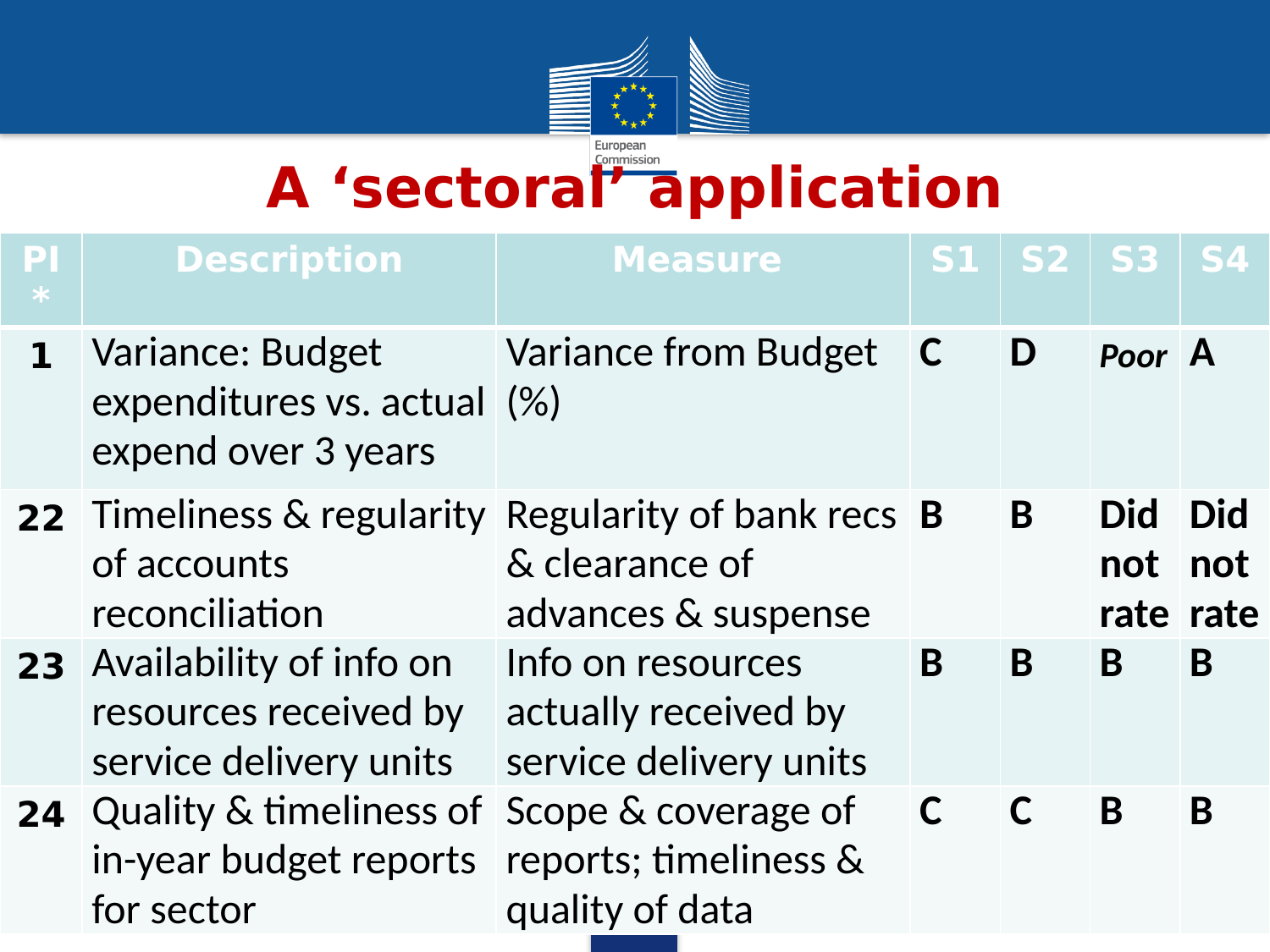

# A ‘sectoral’ application
| PI\* | Description | Measure | S1 | S2 | S3 | S4 |
| --- | --- | --- | --- | --- | --- | --- |
| 1 | Variance: Budget expenditures vs. actual expend over 3 years | Variance from Budget (%) | C | D | Poor | A |
| 22 | Timeliness & regularity of accounts reconciliation | Regularity of bank recs & clearance of advances & suspense | B | B | Did not rate | Did not rate |
| 23 | Availability of info on resources received by service delivery units | Info on resources actually received by service delivery units | B | B | B | B |
| 24 | Quality & timeliness of in-year budget reports for sector | Scope & coverage of reports; timeliness & quality of data | C | C | B | B |
17